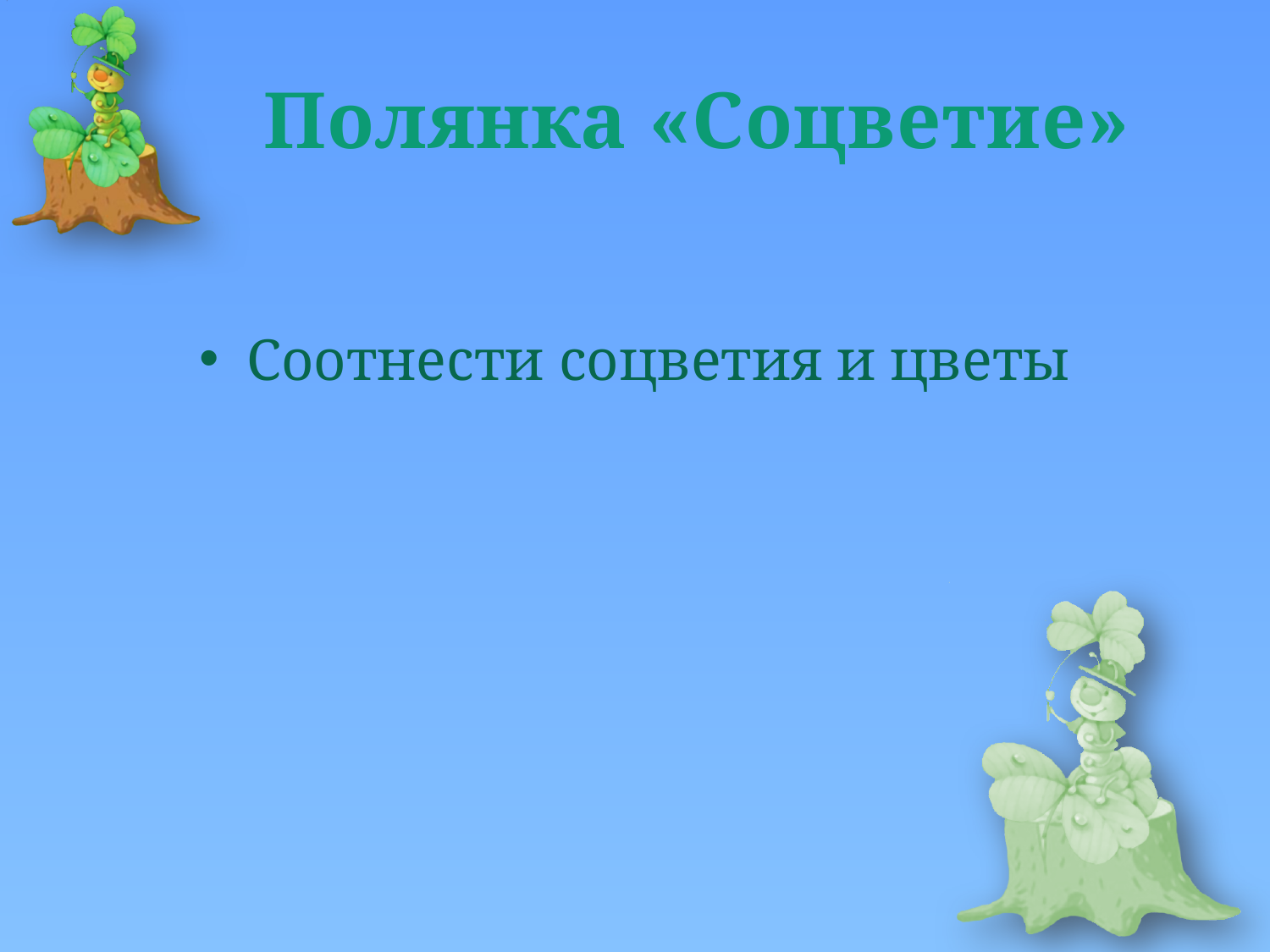

# Полянка «Соцветие»
Соотнести соцветия и цветы